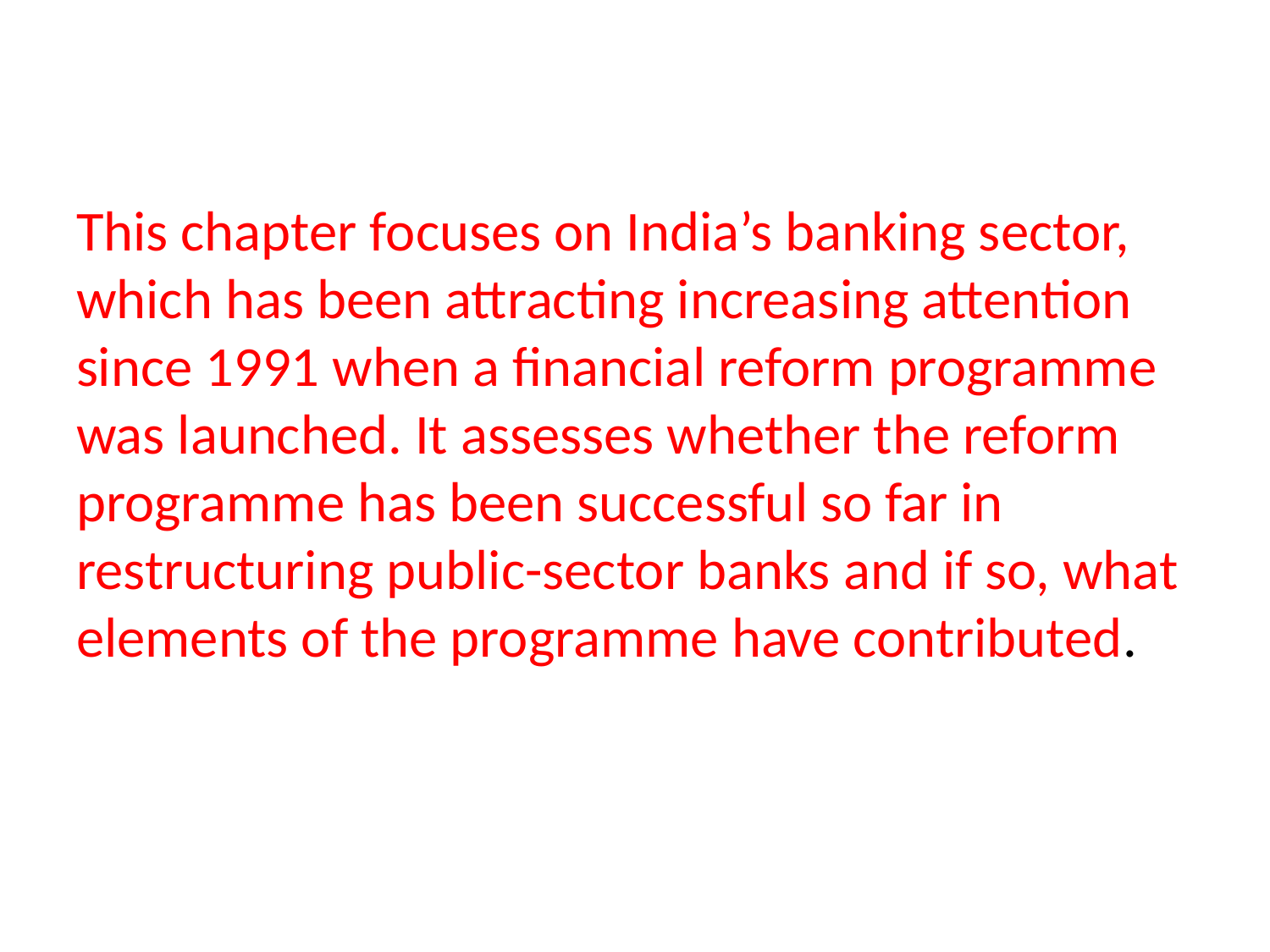

# This chapter focuses on India’s banking sector, which has been attracting increasing attention since 1991 when a financial reform programme was launched. It assesses whether the reform programme has been successful so far in restructuring public-sector banks and if so, what elements of the programme have contributed.